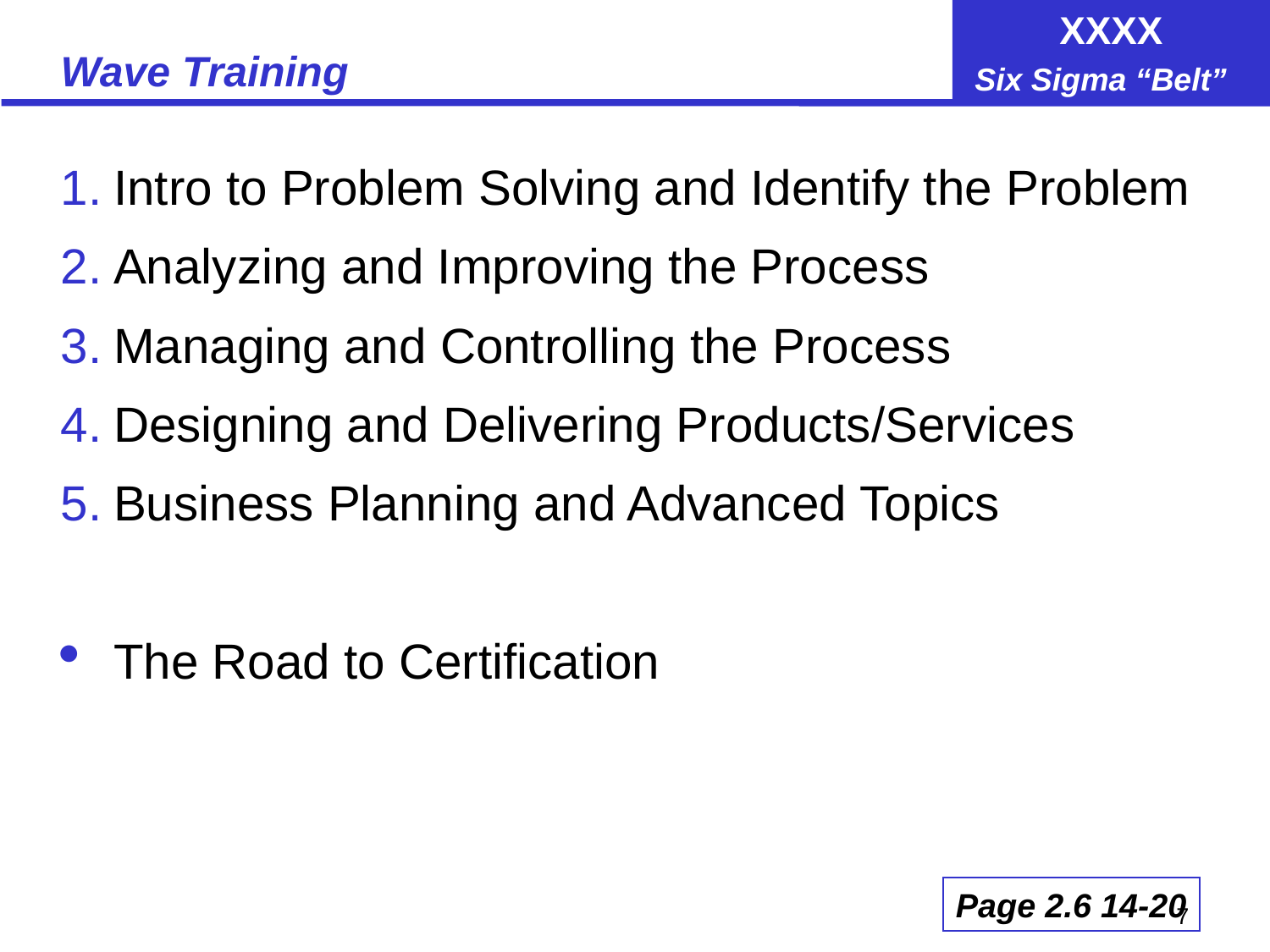

# Wave Training
Intro to Problem Solving and Identify the Problem
Analyzing and Improving the Process
Managing and Controlling the Process
Designing and Delivering Products/Services
Business Planning and Advanced Topics

The Road to Certification
Page 2.6 14-20